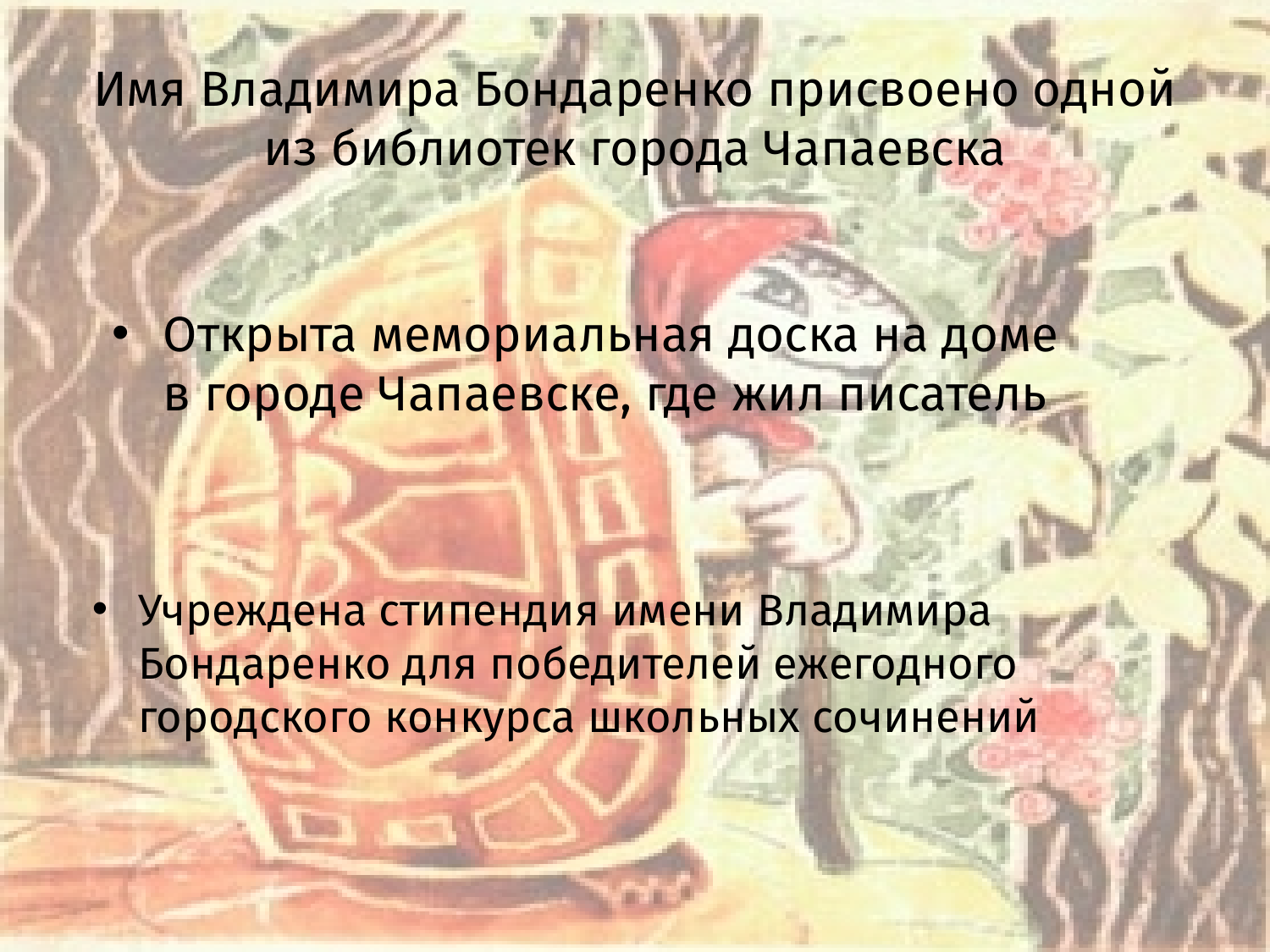

# Имя Владимира Бондаренко присвоено одной из библиотек города Чапаевска
Открыта мемориальная доска на доме в городе Чапаевске, где жил писатель

Учреждена стипендия имени Владимира Бондаренко для победителей ежегодного городского конкурса школьных сочинений